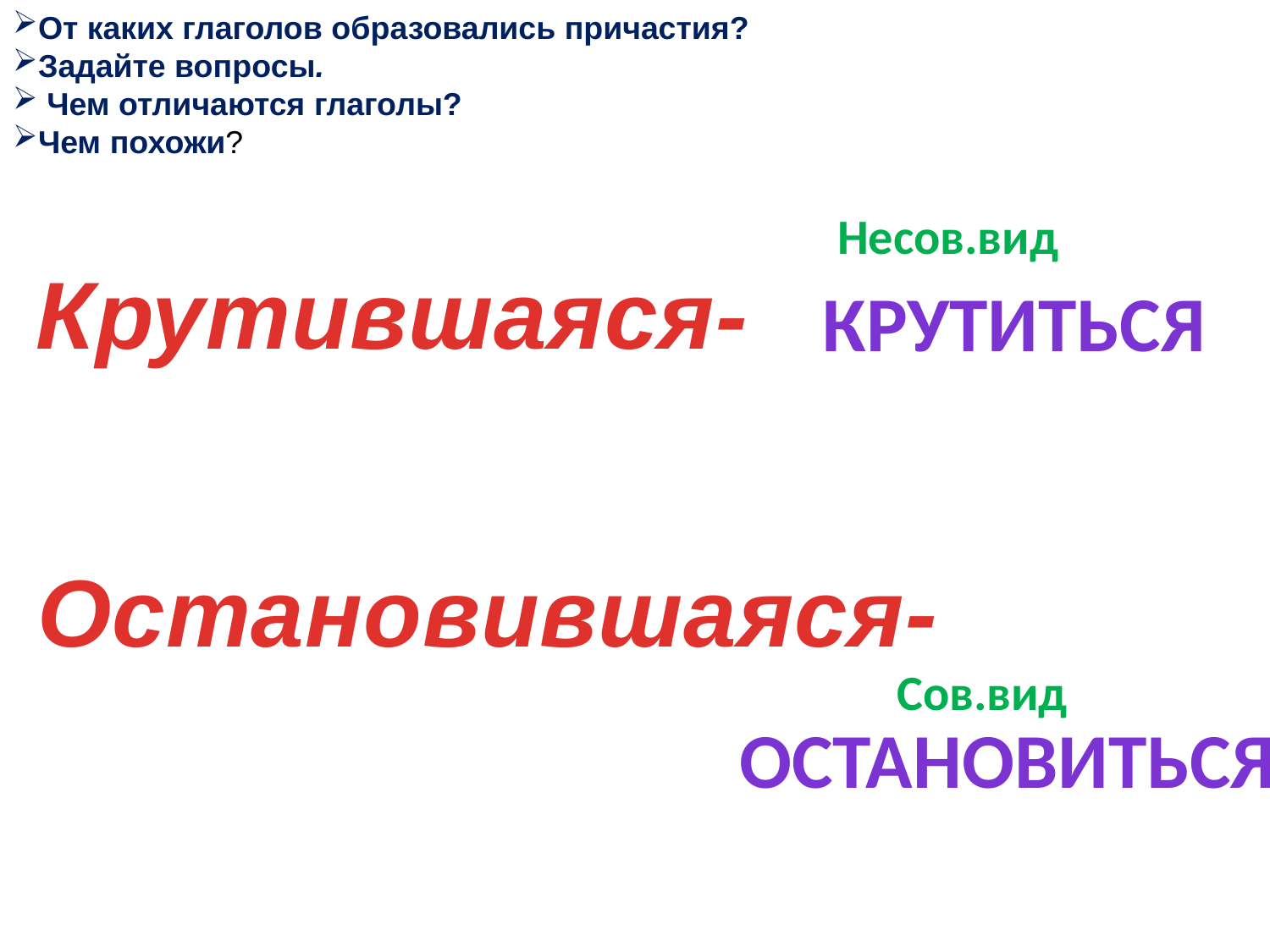

От каких глаголов образовались причастия?
Задайте вопросы.
 Чем отличаются глаголы?
Чем похожи?
Несов.вид
Крутившаяся-
 крутиться
Остановившаяся-
Сов.вид
остановиться